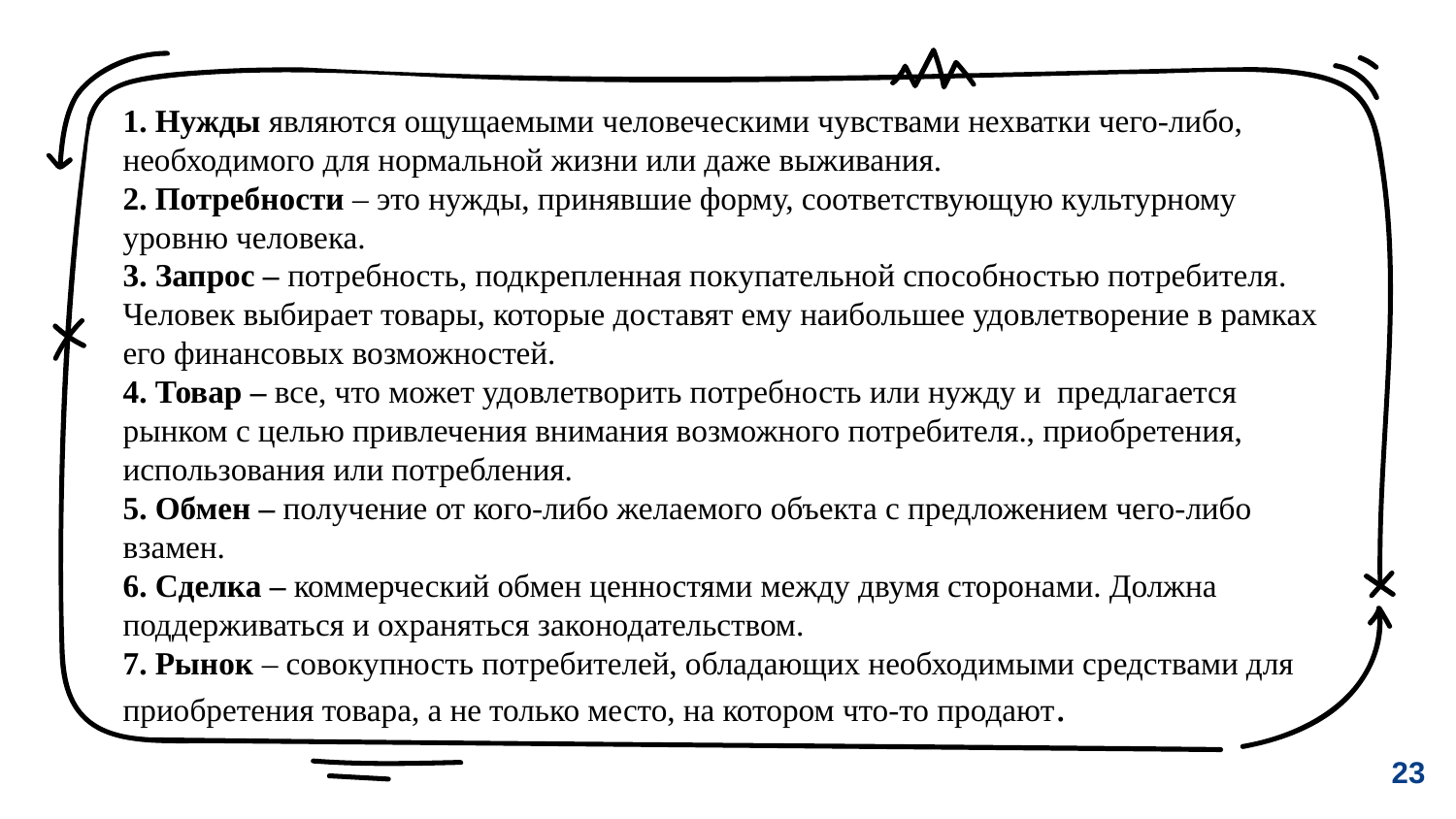

1. Нужды являются ощущаемыми человеческими чувствами нехватки чего-либо, необходимого для нормальной жизни или даже выживания.
2. Потребности – это нужды, принявшие форму, соответствующую культурному уровню человека.
3. Запрос – потребность, подкрепленная покупательной способностью потребителя. Человек выбирает товары, которые доставят ему наибольшее удовлетворение в рамках его финансовых возможностей.
4. Товар – все, что может удовлетворить потребность или нужду и  предлагается рынком с целью привлечения внимания возможного потребителя., приобретения, использования или потребления.
5. Обмен – получение от кого-либо желаемого объекта с предложением чего-либо взамен.
6. Сделка – коммерческий обмен ценностями между двумя сторонами. Должна поддерживаться и охраняться законодательством.
7. Рынок – совокупность потребителей, обладающих необходимыми средствами для приобретения товара, а не только место, на котором что-то продают.

23